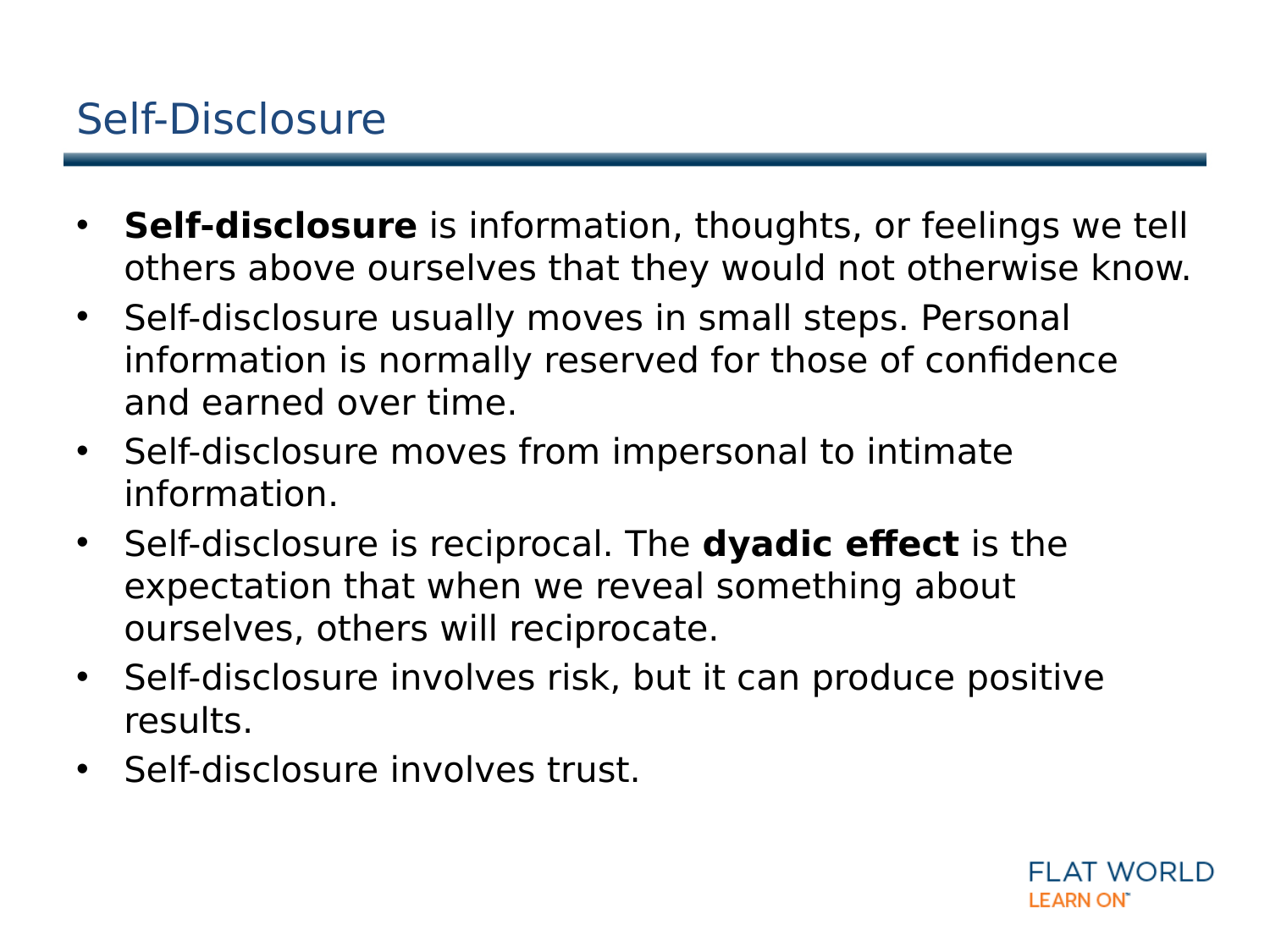

# Self-Disclosure
Self-disclosure is information, thoughts, or feelings we tell others above ourselves that they would not otherwise know.
Self-disclosure usually moves in small steps. Personal information is normally reserved for those of confidence and earned over time.
Self-disclosure moves from impersonal to intimate information.
Self-disclosure is reciprocal. The dyadic effect is the expectation that when we reveal something about ourselves, others will reciprocate.
Self-disclosure involves risk, but it can produce positive results.
Self-disclosure involves trust.